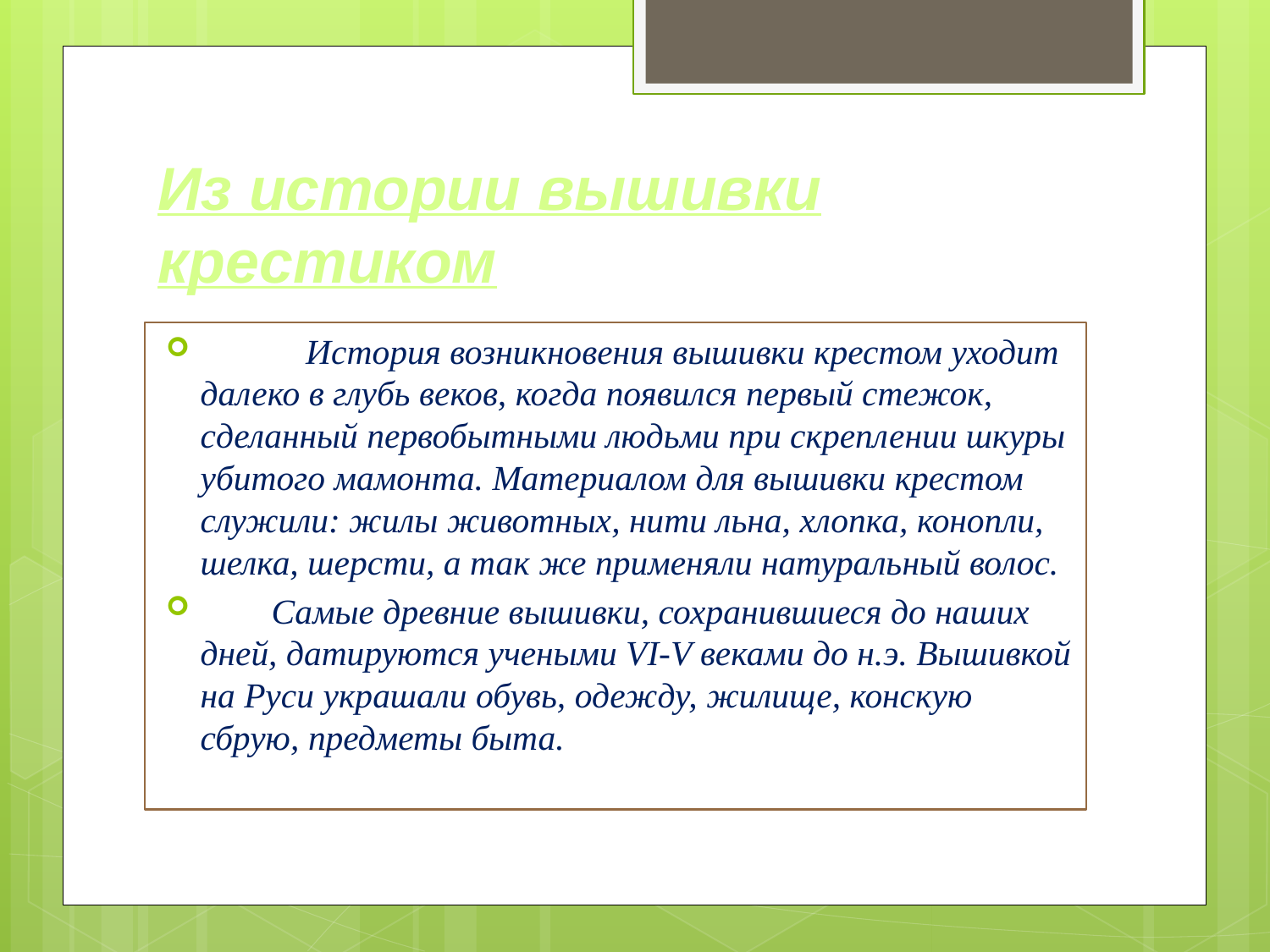

# Из истории вышивки крестиком
	История возникновения вышивки крестом уходит далеко в глубь веков, когда появился первый стежок, сделанный первобытными людьми при скреплении шкуры убитого мамонта. Материалом для вышивки крестом служили: жилы животных, нити льна, хлопка, конопли, шелка, шерсти, а так же применяли натуральный волос.
        Самые древние вышивки, сохранившиеся до наших дней, датируются учеными VI-V веками до н.э. Вышивкой на Руси украшали обувь, одежду, жилище, конскую сбрую, предметы быта.